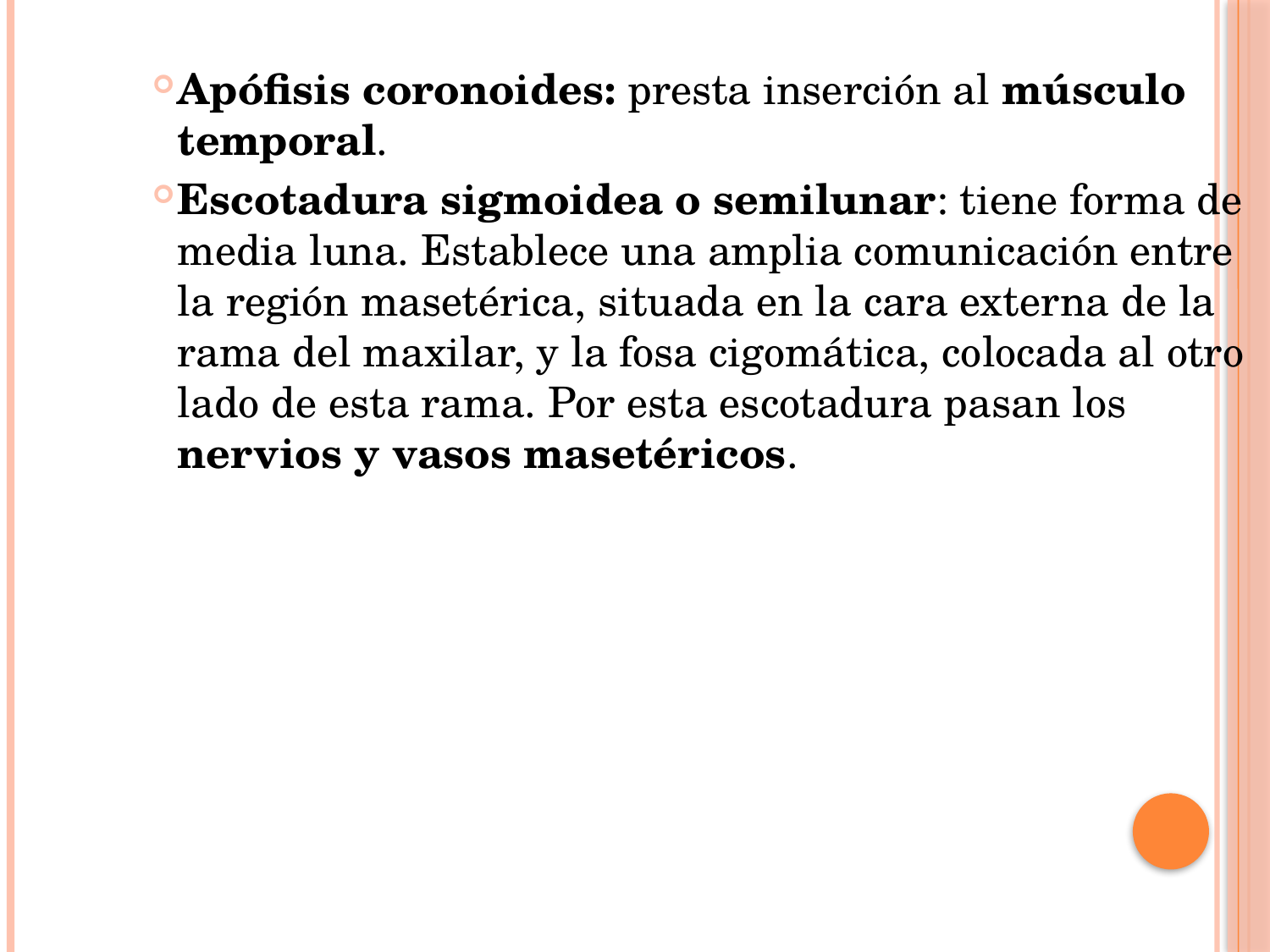

Apófisis coronoides: presta inserción al músculo temporal.
Escotadura sigmoidea o semilunar: tiene forma de media luna. Establece una amplia comunicación entre la región masetérica, situada en la cara externa de la rama del maxilar, y la fosa cigomática, colocada al otro lado de esta rama. Por esta escotadura pasan los nervios y vasos masetéricos.